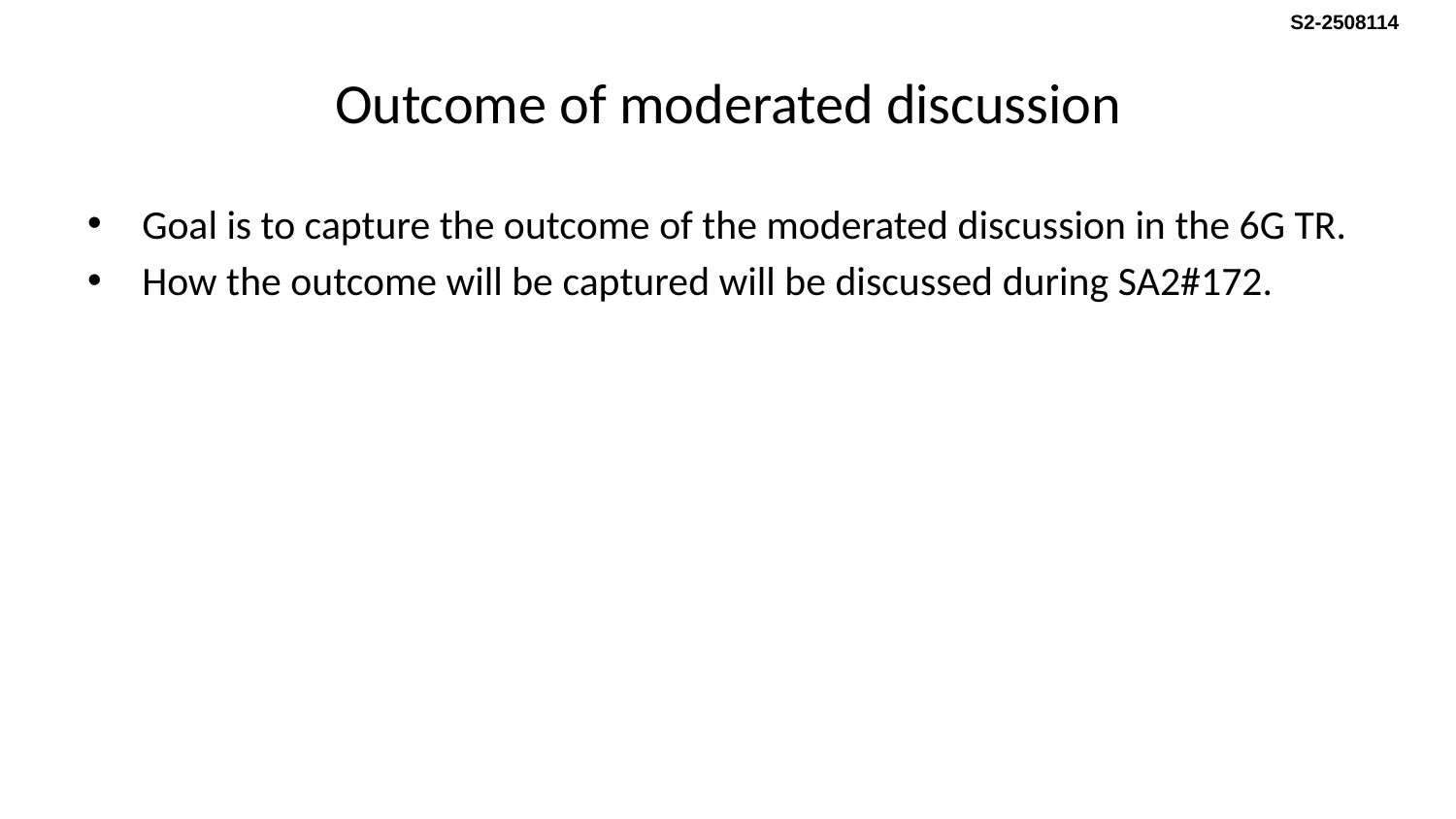

S2-2508114
# Outcome of moderated discussion
Goal is to capture the outcome of the moderated discussion in the 6G TR.
How the outcome will be captured will be discussed during SA2#172.